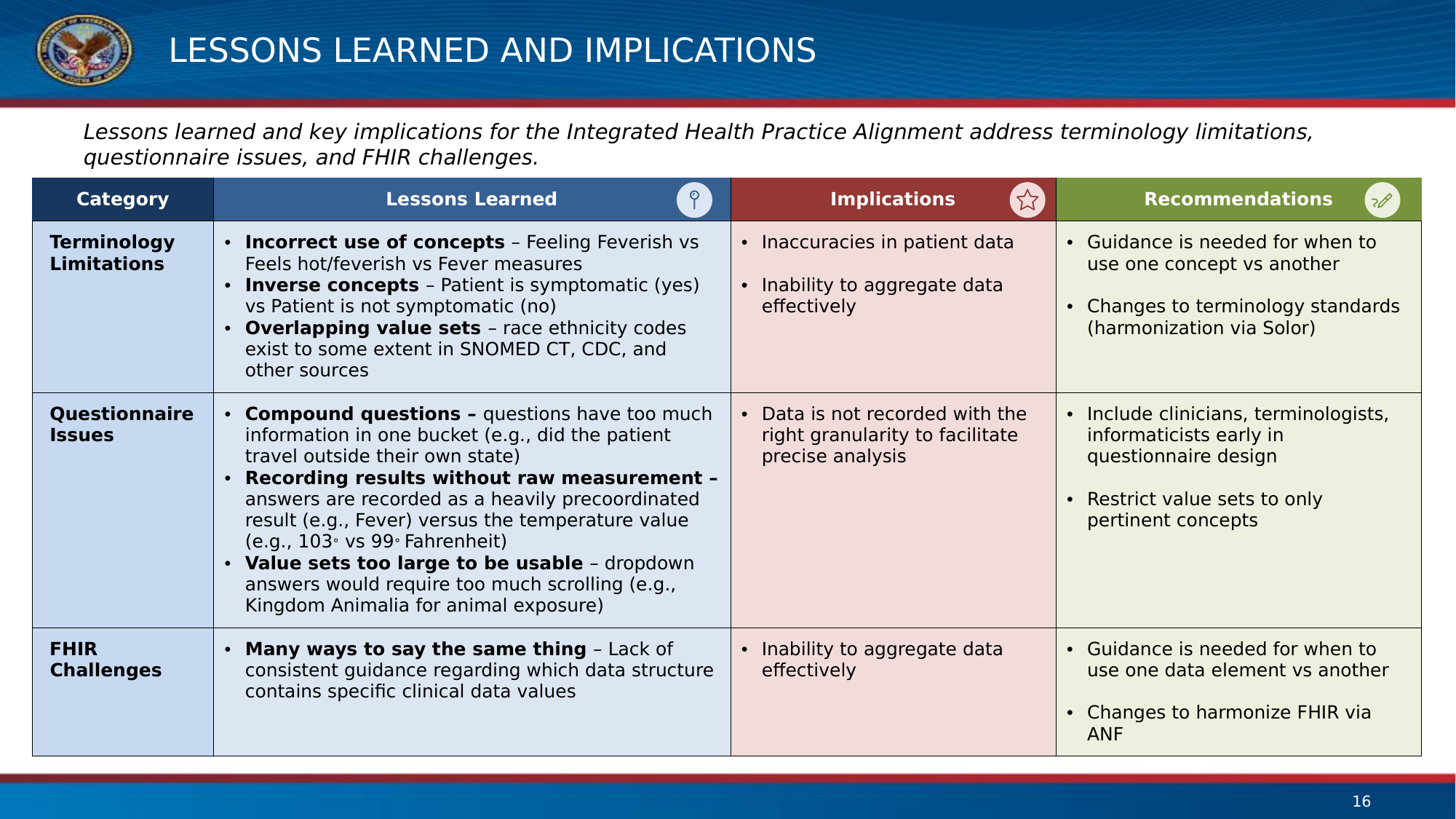

# Lessons Learned and Implications
Lessons learned and key implications for the Integrated Health Practice Alignment address terminology limitations, questionnaire issues, and FHIR challenges.
| Category | Lessons Learned | Implications | Recommendations |
| --- | --- | --- | --- |
| Terminology Limitations | Incorrect use of concepts – Feeling Feverish vs Feels hot/feverish vs Fever measures Inverse concepts – Patient is symptomatic (yes) vs Patient is not symptomatic (no) Overlapping value sets – race ethnicity codes exist to some extent in SNOMED CT, CDC, and other sources | Inaccuracies in patient data Inability to aggregate data effectively | Guidance is needed for when to use one concept vs another Changes to terminology standards (harmonization via Solor) |
| Questionnaire Issues | Compound questions – questions have too much information in one bucket (e.g., did the patient travel outside their own state) Recording results without raw measurement – answers are recorded as a heavily precoordinated result (e.g., Fever) versus the temperature value (e.g., 103° vs 99° Fahrenheit) Value sets too large to be usable – dropdown answers would require too much scrolling (e.g., Kingdom Animalia for animal exposure) | Data is not recorded with the right granularity to facilitate precise analysis | Include clinicians, terminologists, informaticists early in questionnaire design Restrict value sets to only pertinent concepts |
| FHIR Challenges | Many ways to say the same thing – Lack of consistent guidance regarding which data structure contains specific clinical data values | Inability to aggregate data effectively | Guidance is needed for when to use one data element vs another Changes to harmonize FHIR via ANF |

16